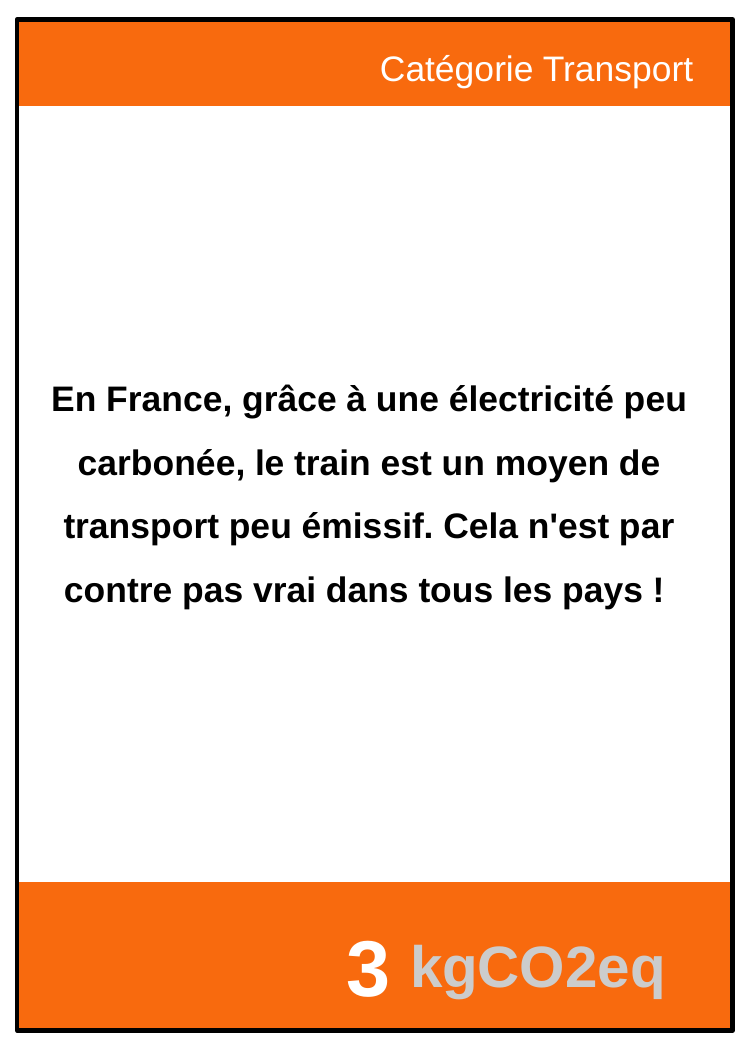

Catégorie Transport

En France, grâce à une électricité peu carbonée, le train est un moyen de transport peu émissif. Cela n'est par contre pas vrai dans tous les pays !

3
kgCO2eq